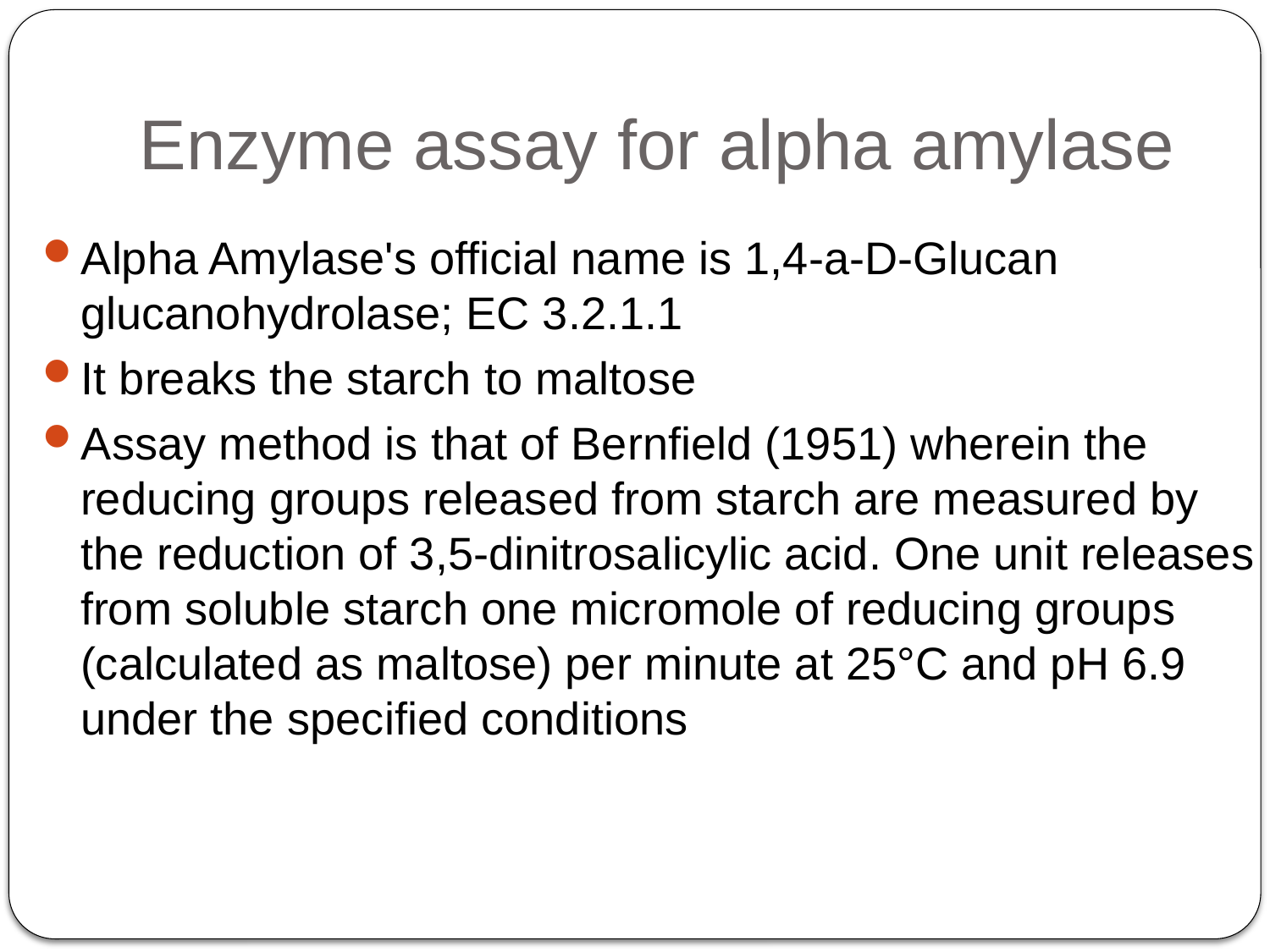

# Enzyme assay for alpha amylase
Alpha Amylase's official name is 1,4-a-D-Glucan glucanohydrolase; EC 3.2.1.1
It breaks the starch to maltose
Assay method is that of Bernfield (1951) wherein the reducing groups released from starch are measured by the reduction of 3,5-dinitrosalicylic acid. One unit releases from soluble starch one micromole of reducing groups (calculated as maltose) per minute at 25°C and pH 6.9 under the specified conditions